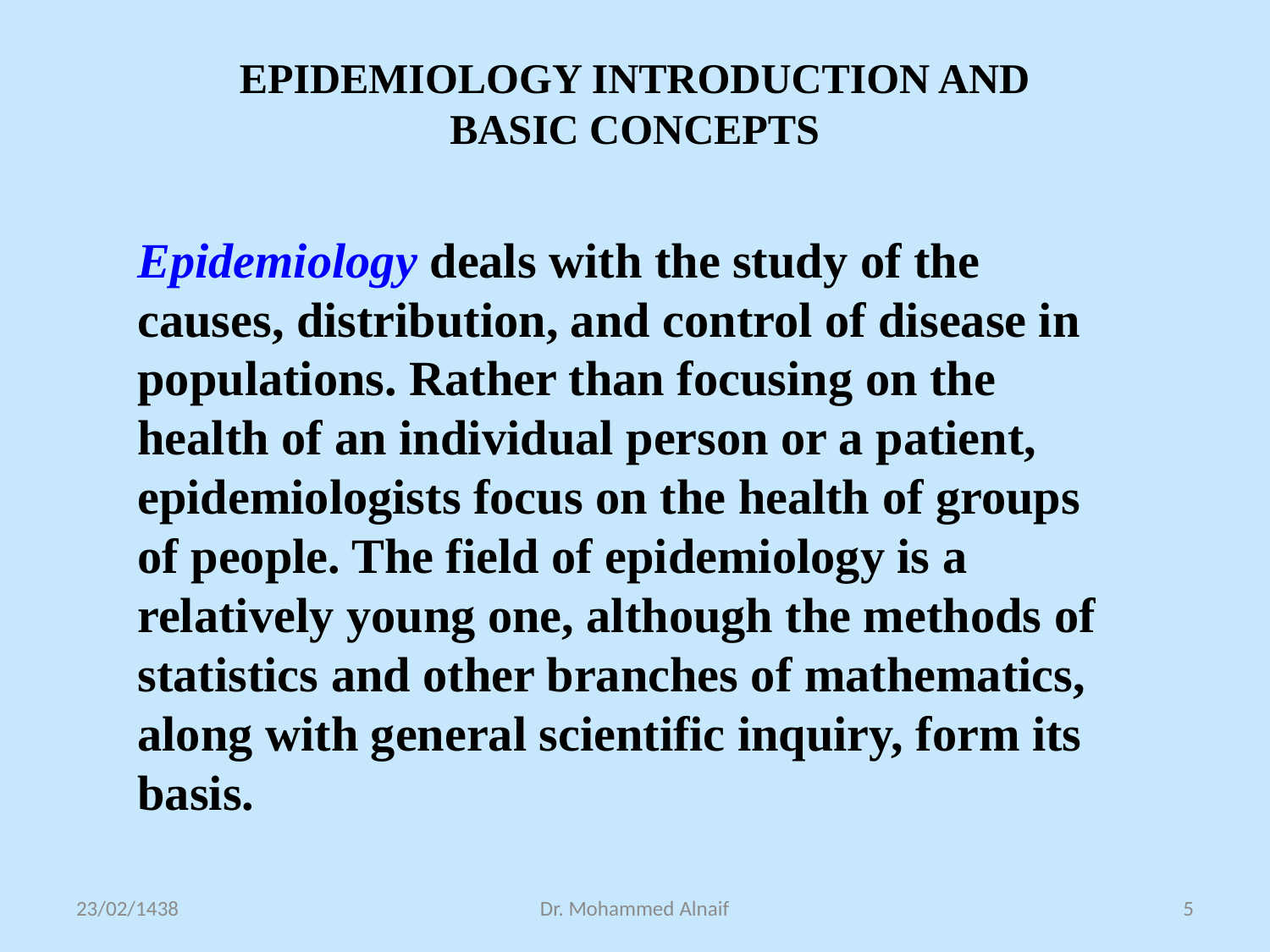

# EPIDEMIOLOGY INTRODUCTION AND BASIC CONCEPTS
Epidemiology deals with the study of the causes, distribution, and control of disease in populations. Rather than focusing on the health of an individual person or a patient, epidemiologists focus on the health of groups of people. The field of epidemiology is a relatively young one, although the methods of statistics and other branches of mathematics, along with general scientific inquiry, form its basis.
23/02/1438
Dr. Mohammed Alnaif
5